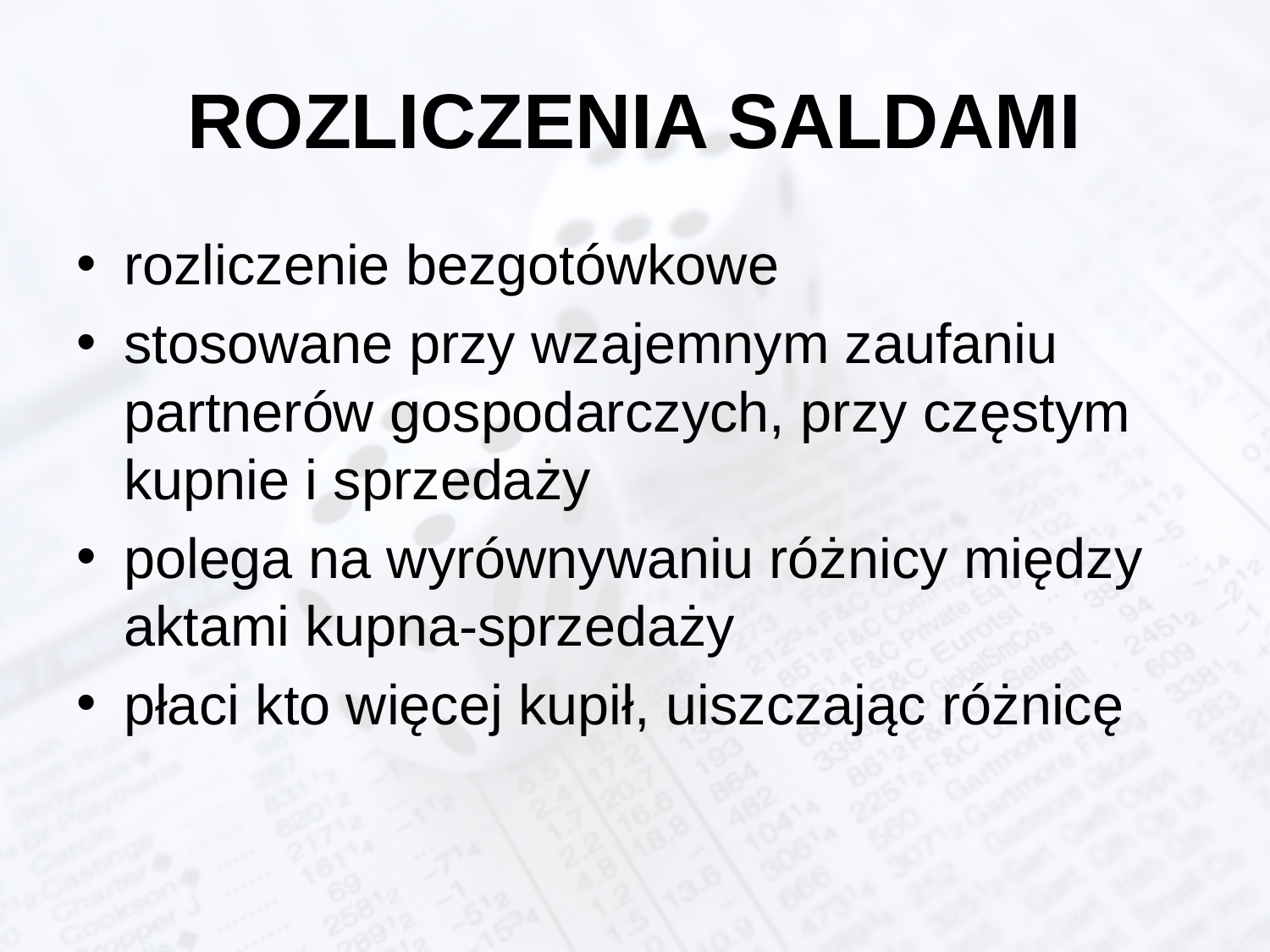

# ROZLICZENIA SALDAMI
rozliczenie bezgotówkowe
stosowane przy wzajemnym zaufaniu partnerów gospodarczych, przy częstym kupnie i sprzedaży
polega na wyrównywaniu różnicy między aktami kupna-sprzedaży
płaci kto więcej kupił, uiszczając różnicę